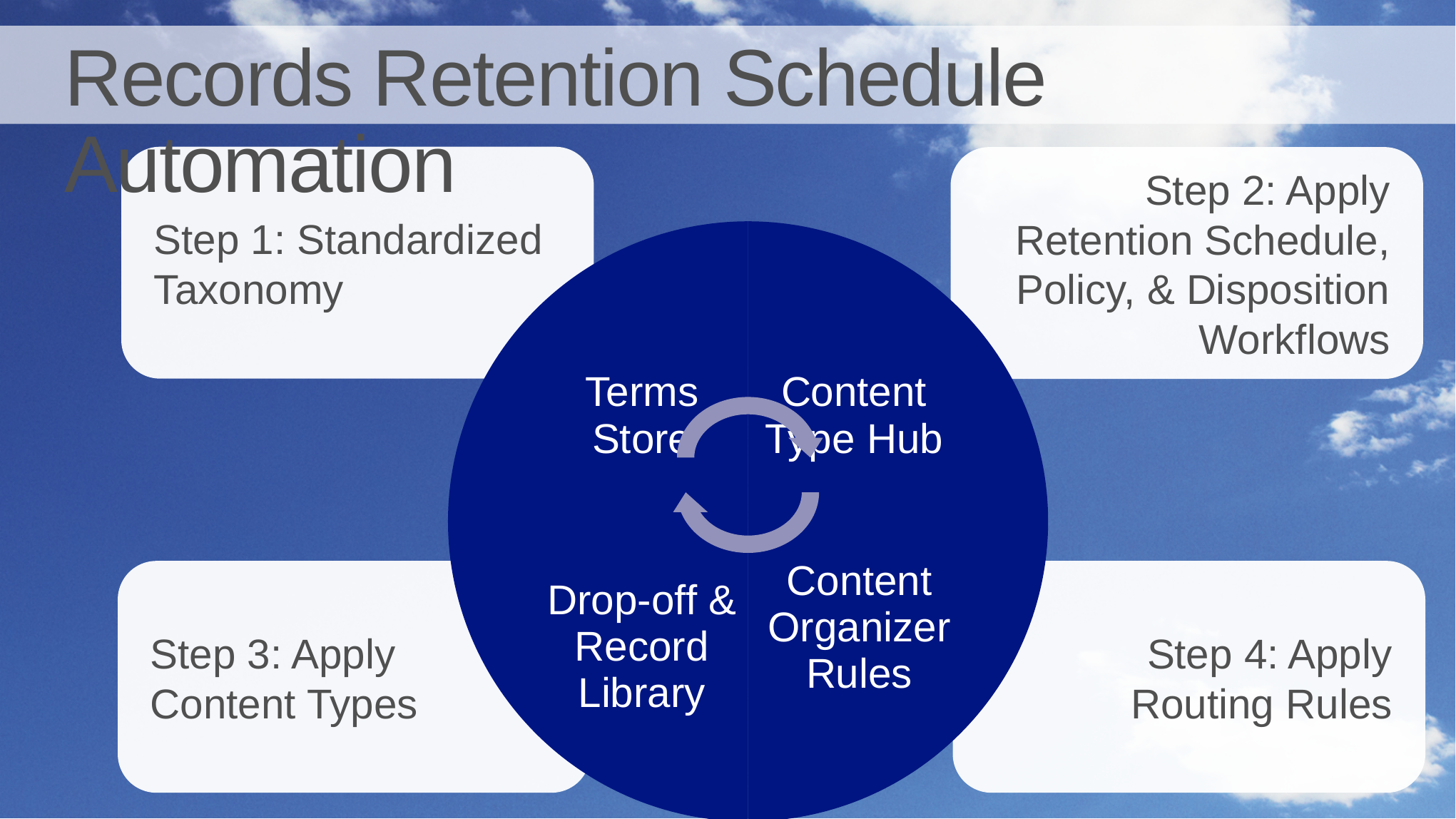

Records Retention Schedule Automation
Terms Store
Content Type Hub
Step 1: Standardized Taxonomy
Step 2: Apply Retention Schedule, Policy, & Disposition Workflows
Step 3: Apply Content Types
Step 4: Apply Routing Rules